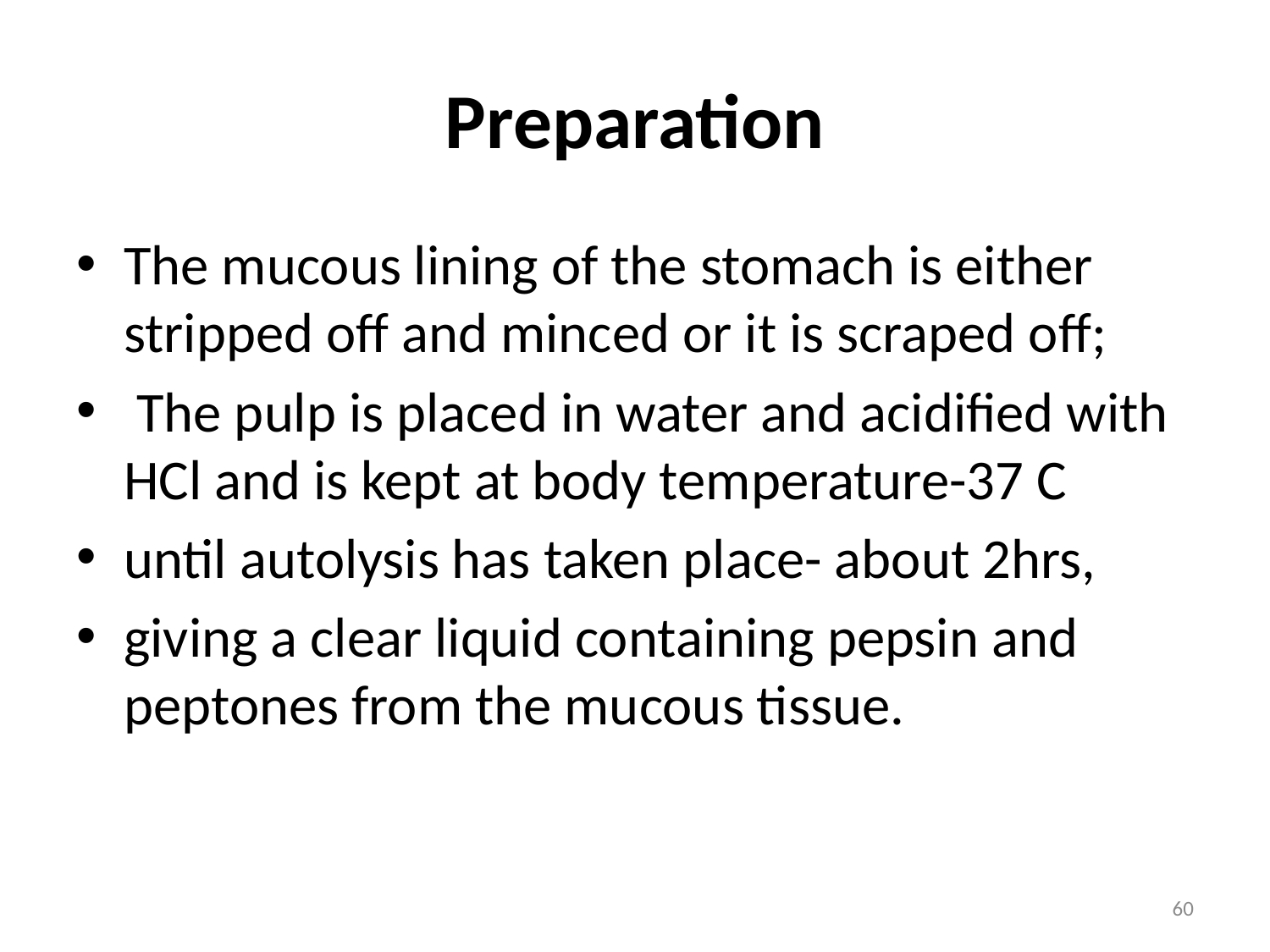

# Preparation
The mucous lining of the stomach is either stripped off and minced or it is scraped off;
 The pulp is placed in water and acidified with HCl and is kept at body temperature-37 C
until autolysis has taken place- about 2hrs,
giving a clear liquid containing pepsin and peptones from the mucous tissue.

60